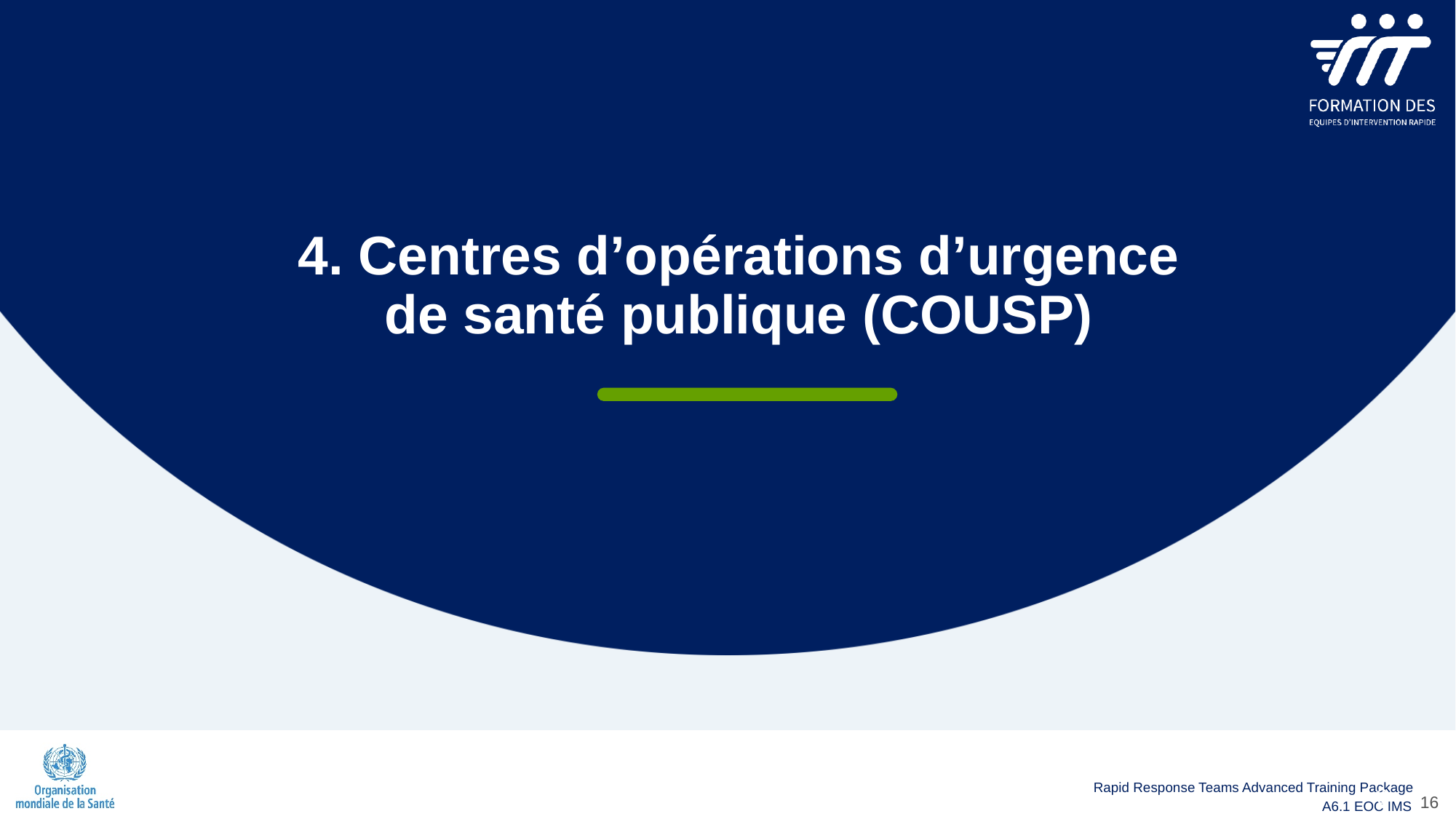

4. Centres d’opérations d’urgence de santé publique (COUSP)
16